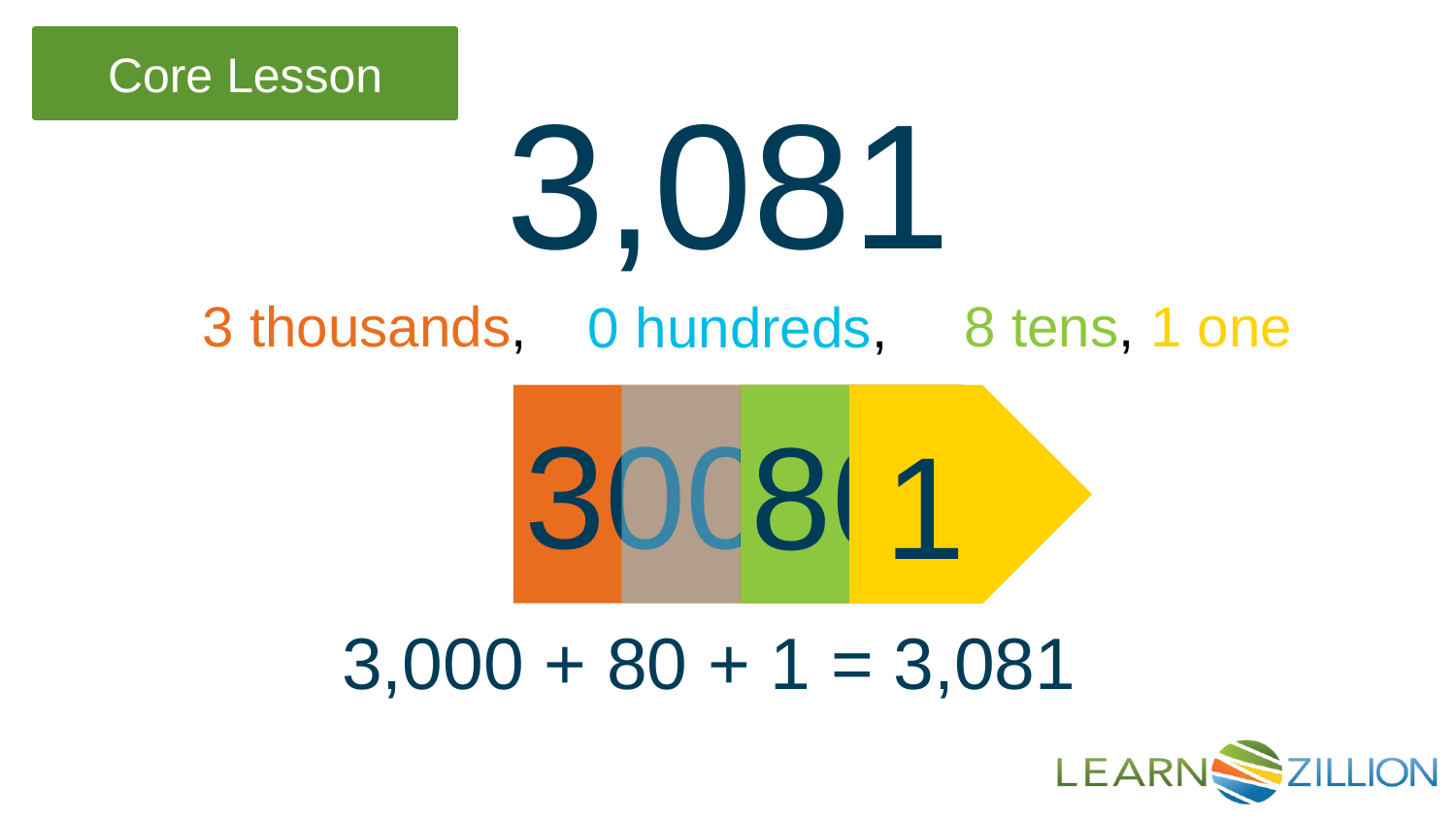

3,081
3 thousands,
8 tens, 1 one
 0 hundreds,

3000

80

1
3,000 + 80 + 1 = 3,081